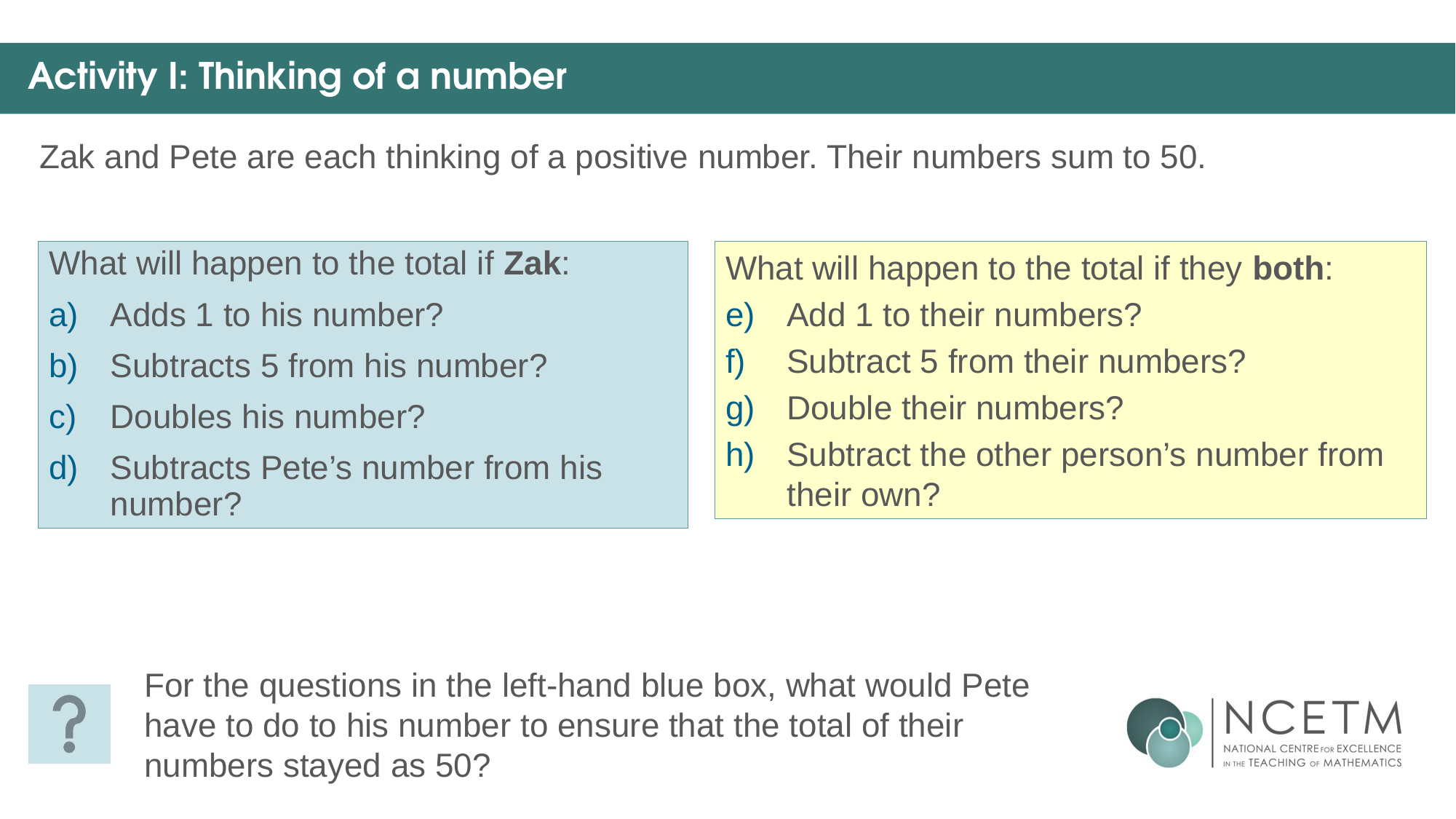

Activity I: Thinking of a number
Zak and Pete are each thinking of a positive number. Their numbers sum to 50.

What will happen to the total if Zak:
Adds 1 to his number?
Subtracts 5 from his number?
Doubles his number?
Subtracts Pete’s number from his number?
What will happen to the total if they both:
Add 1 to their numbers?
Subtract 5 from their numbers?
Double their numbers?
Subtract the other person’s number from their own?
For the questions in the left-hand blue box, what would Pete have to do to his number to ensure that the total of their numbers stayed as 50?